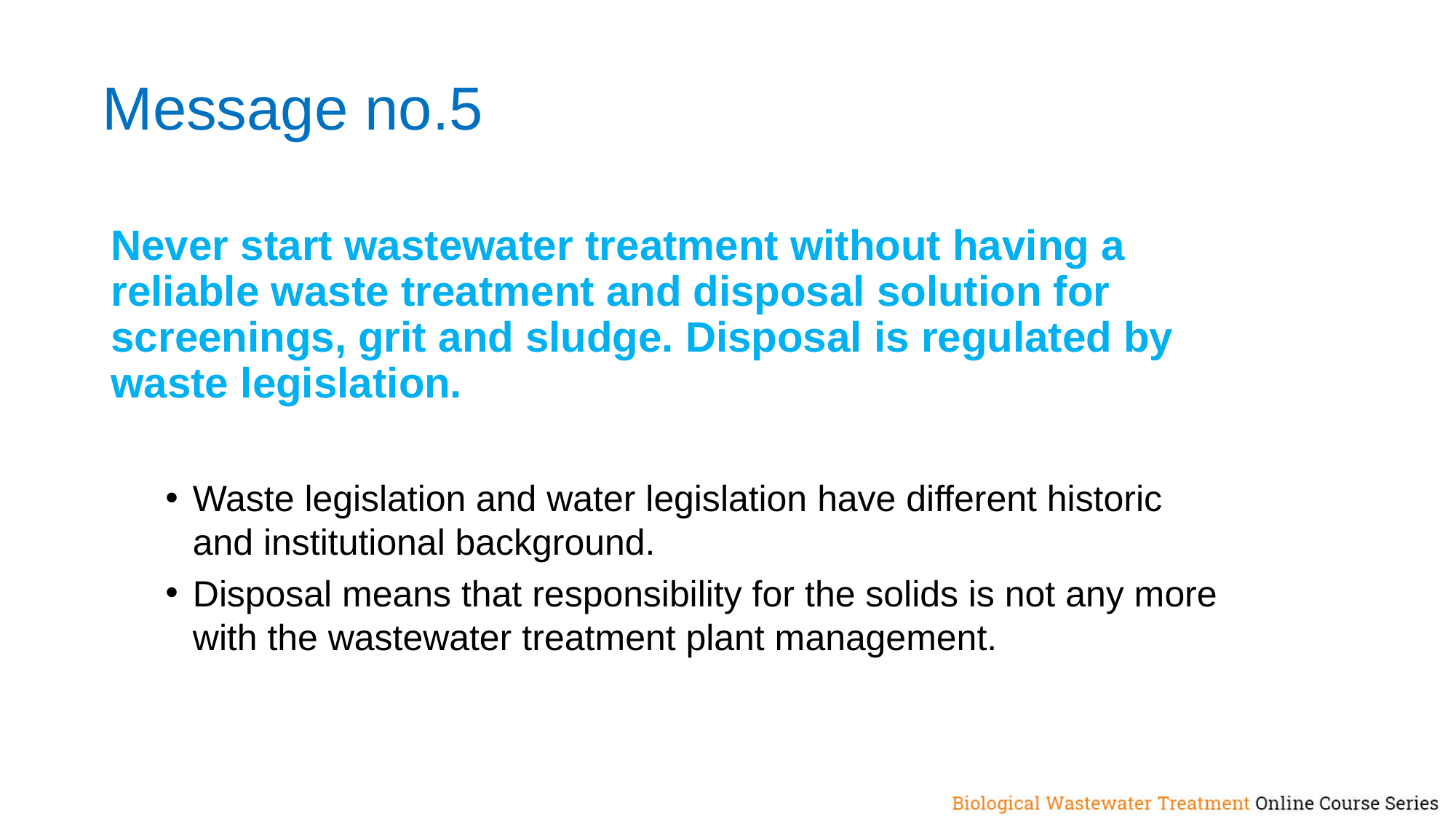

# Message no.5
Never start wastewater treatment without having a reliable waste treatment and disposal solution for screenings, grit and sludge. Disposal is regulated by waste legislation.

Waste legislation and water legislation have different historic and institutional background.
Disposal means that responsibility for the solids is not any more with the wastewater treatment plant management.